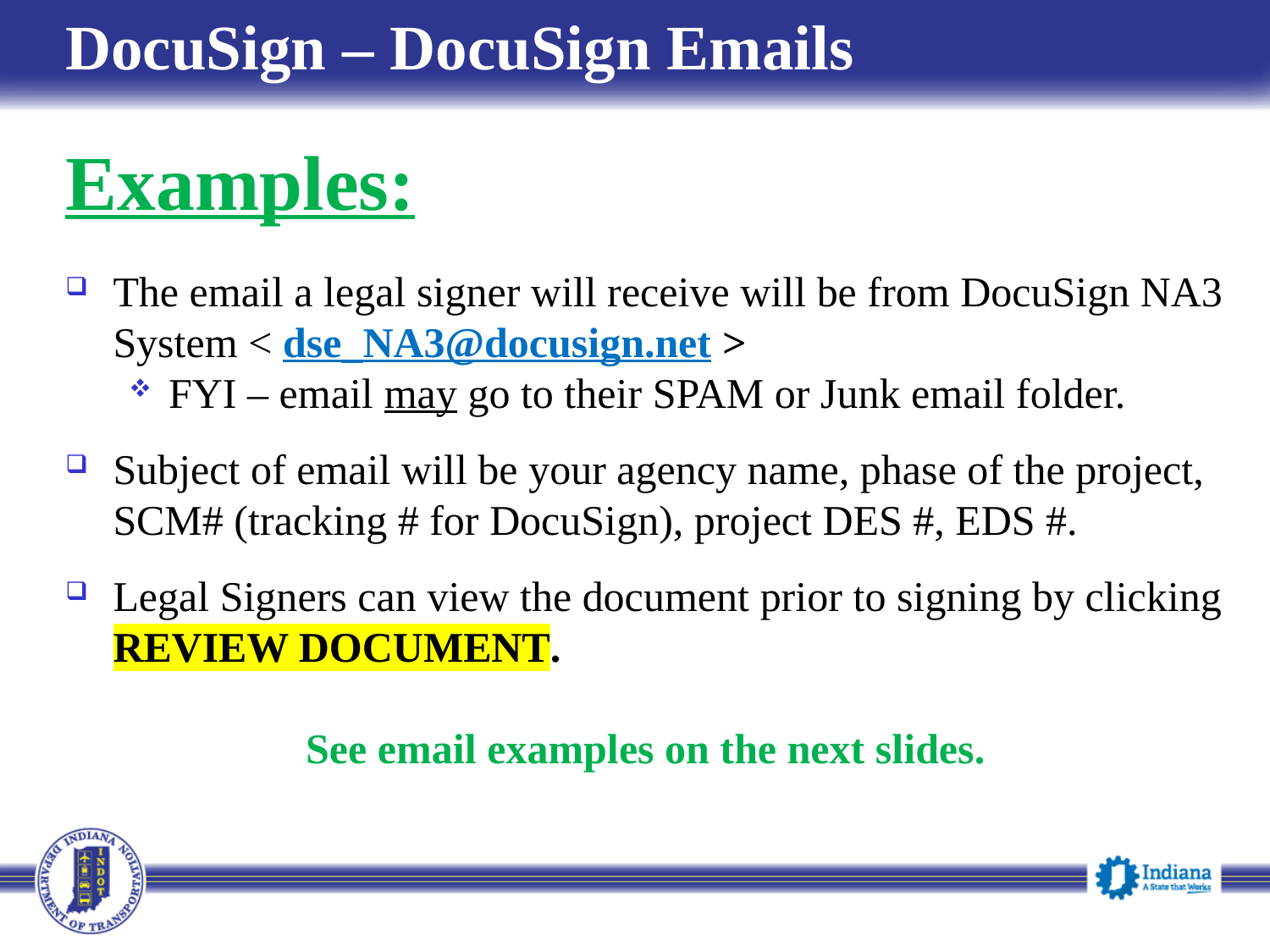

# DocuSign ‒ DocuSign Emails
Examples:

The email a legal signer will receive will be from DocuSign NA3 System < dse_NA3@docusign.net >
FYI – email may go to their SPAM or Junk email folder.

Subject of email will be your agency name, phase of the project, SCM# (tracking # for DocuSign), project DES #, EDS #.

Legal Signers can view the document prior to signing by clicking REVIEW DOCUMENT.

See email examples on the next slides.